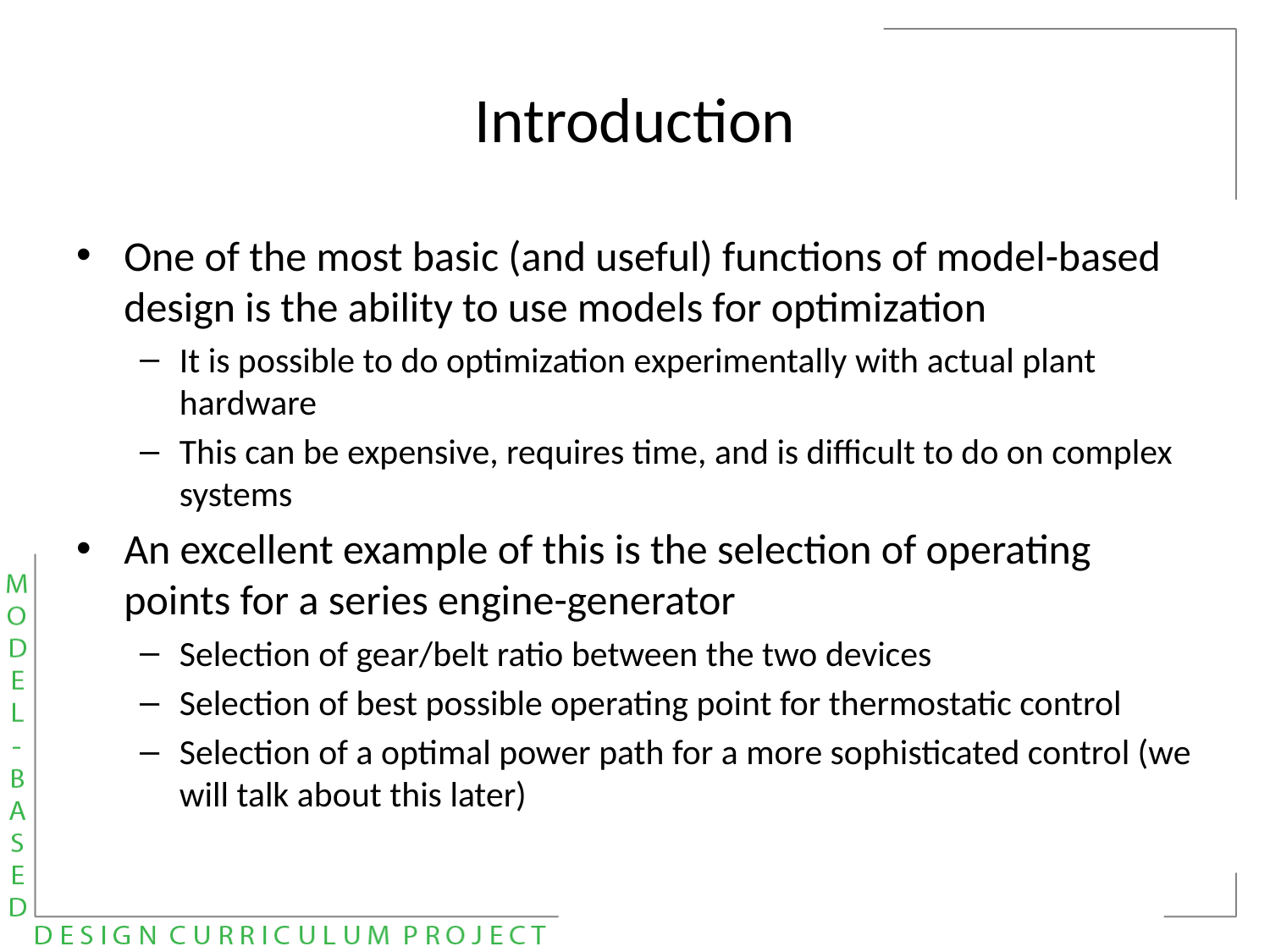

# Introduction
One of the most basic (and useful) functions of model-based design is the ability to use models for optimization
It is possible to do optimization experimentally with actual plant hardware
This can be expensive, requires time, and is difficult to do on complex systems
An excellent example of this is the selection of operating points for a series engine-generator
Selection of gear/belt ratio between the two devices
Selection of best possible operating point for thermostatic control
Selection of a optimal power path for a more sophisticated control (we will talk about this later)